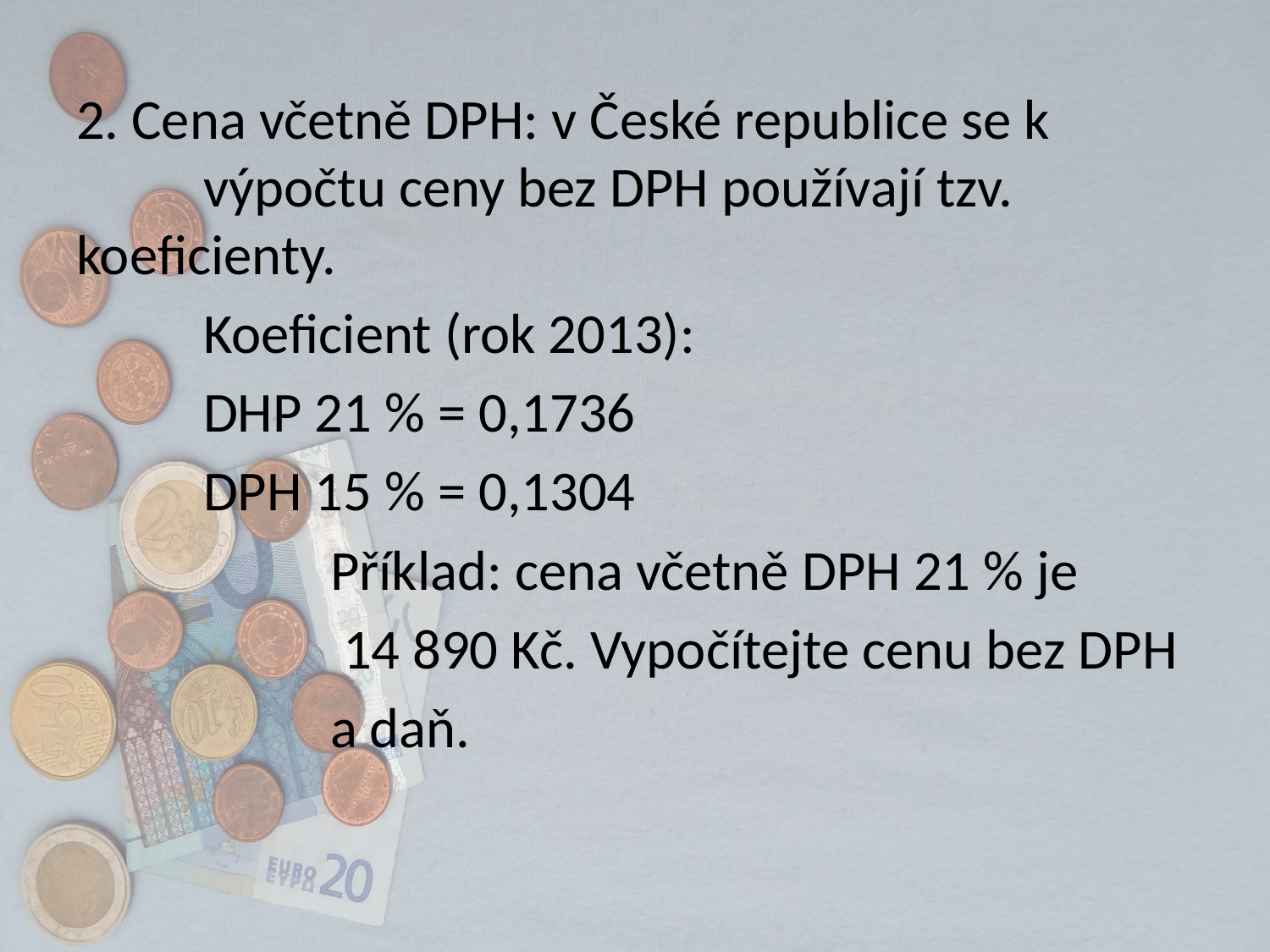

2. Cena včetně DPH: v České republice se k    	výpočtu ceny bez DPH používají tzv. 	koeficienty.
	Koeficient (rok 2013):
	DHP 21 % = 0,1736
	DPH 15 % = 0,1304
		Příklad: cena včetně DPH 21 % je
		 14 890 Kč. Vypočítejte cenu bez DPH
		a daň.